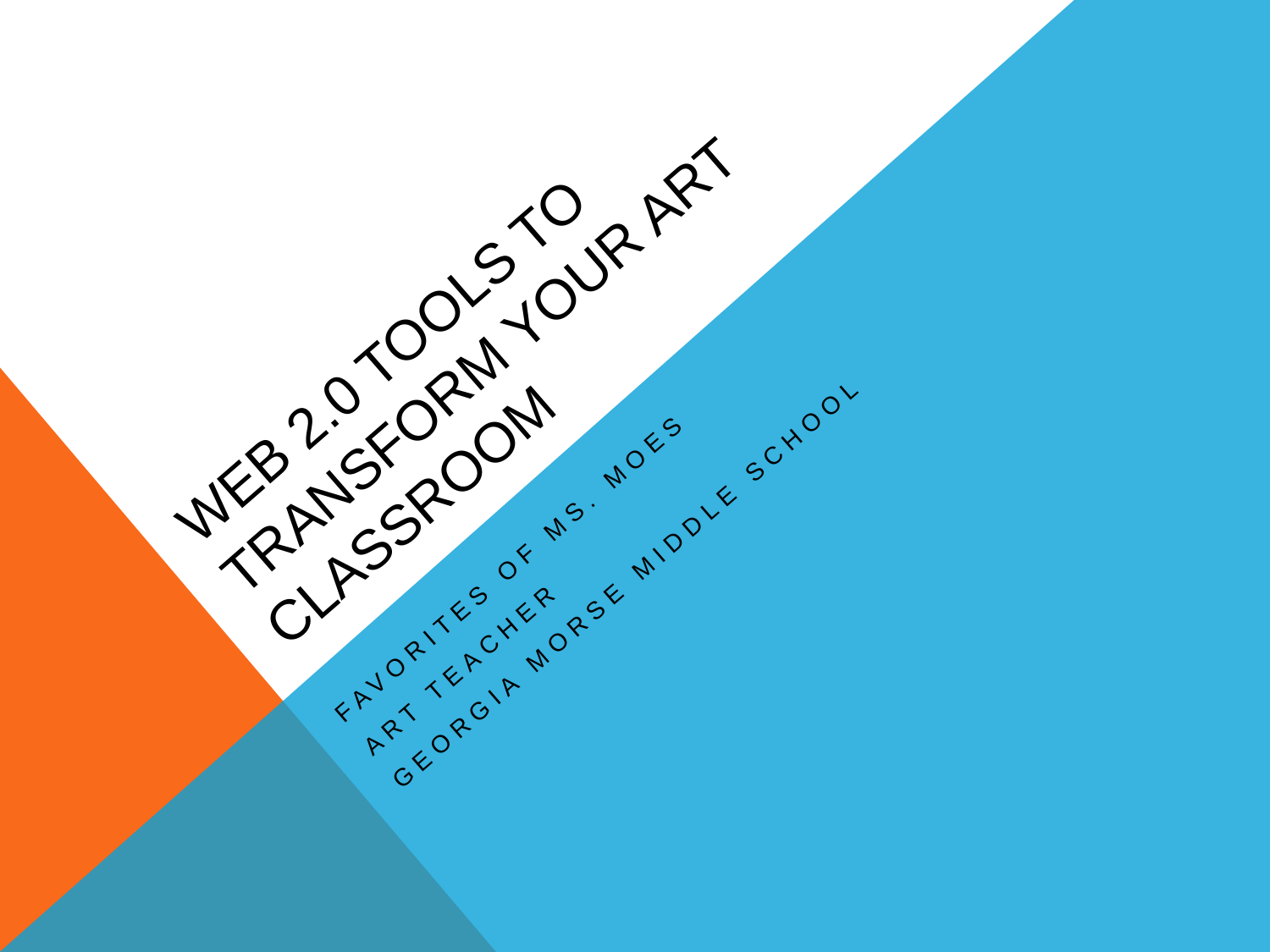

# Web 2.0 Tools to Transform Your Art Classroom
Favorites of Ms. Moes
Art teacher
Georgia Morse Middle School